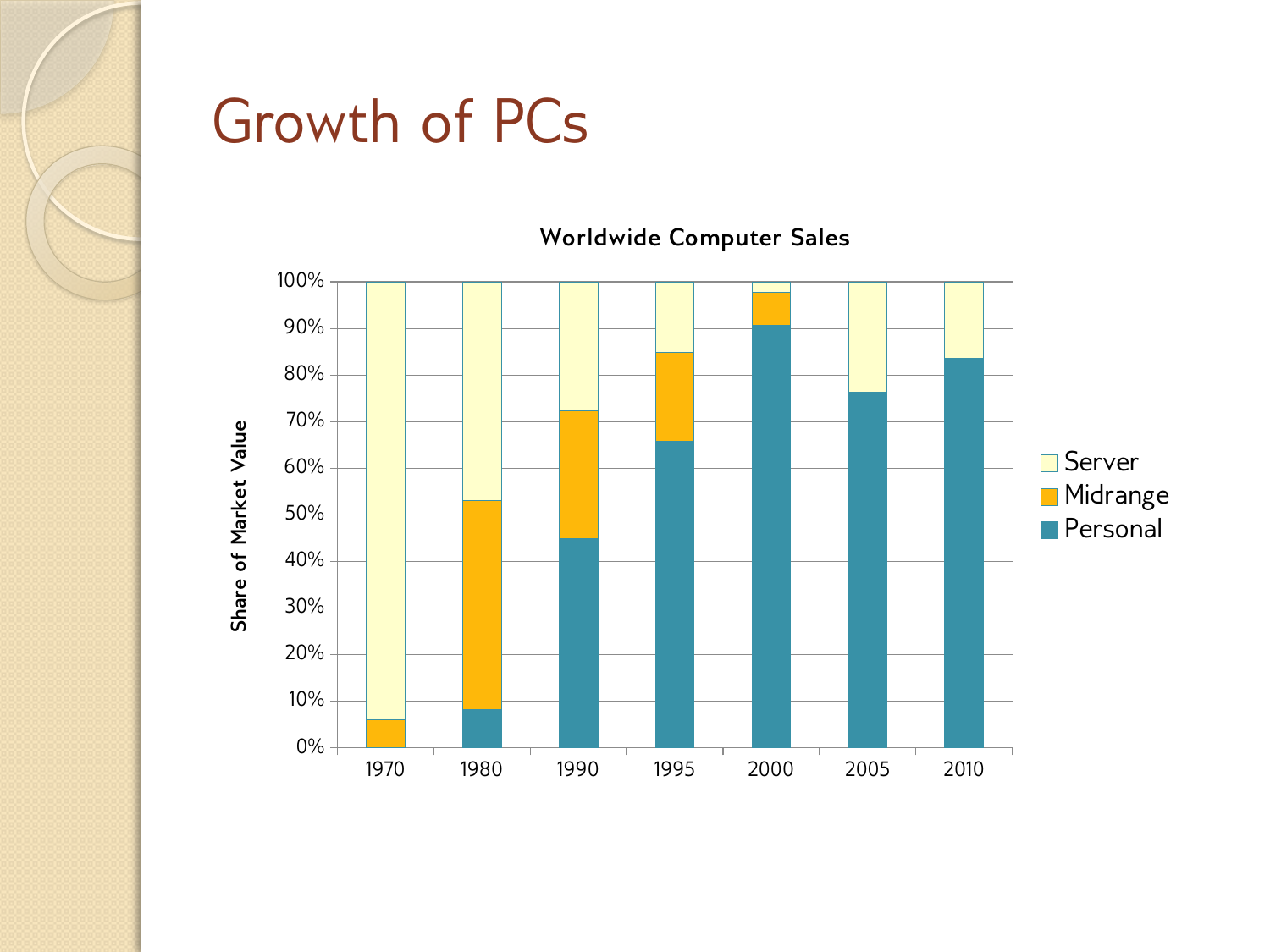

# Growth of PCs

### Chart: Worldwide Computer Sales

| Category | Personal | Midrange | Server |
|---|---|---|---|
| 1970 | 0.0 | 0.06 | 0.94 |
| 1980 | 0.08163265306122448 | 0.4489795918367347 | 0.46938775510204084 |
| 1990 | 0.4482758620689655 | 0.27586206896551724 | 0.27586206896551724 |
| 1995 | 0.6586910626319493 | 0.1893033075299085 | 0.15200562983814217 |
| 2000 | 0.907103825136612 | 0.07103825136612021 | 0.02185792349726776 |
| 2005 | 0.7614678899082569 | None | 0.23669724770642203 |
| 2010 | 0.8361316319677635 | None | 0.1638683680322364 |